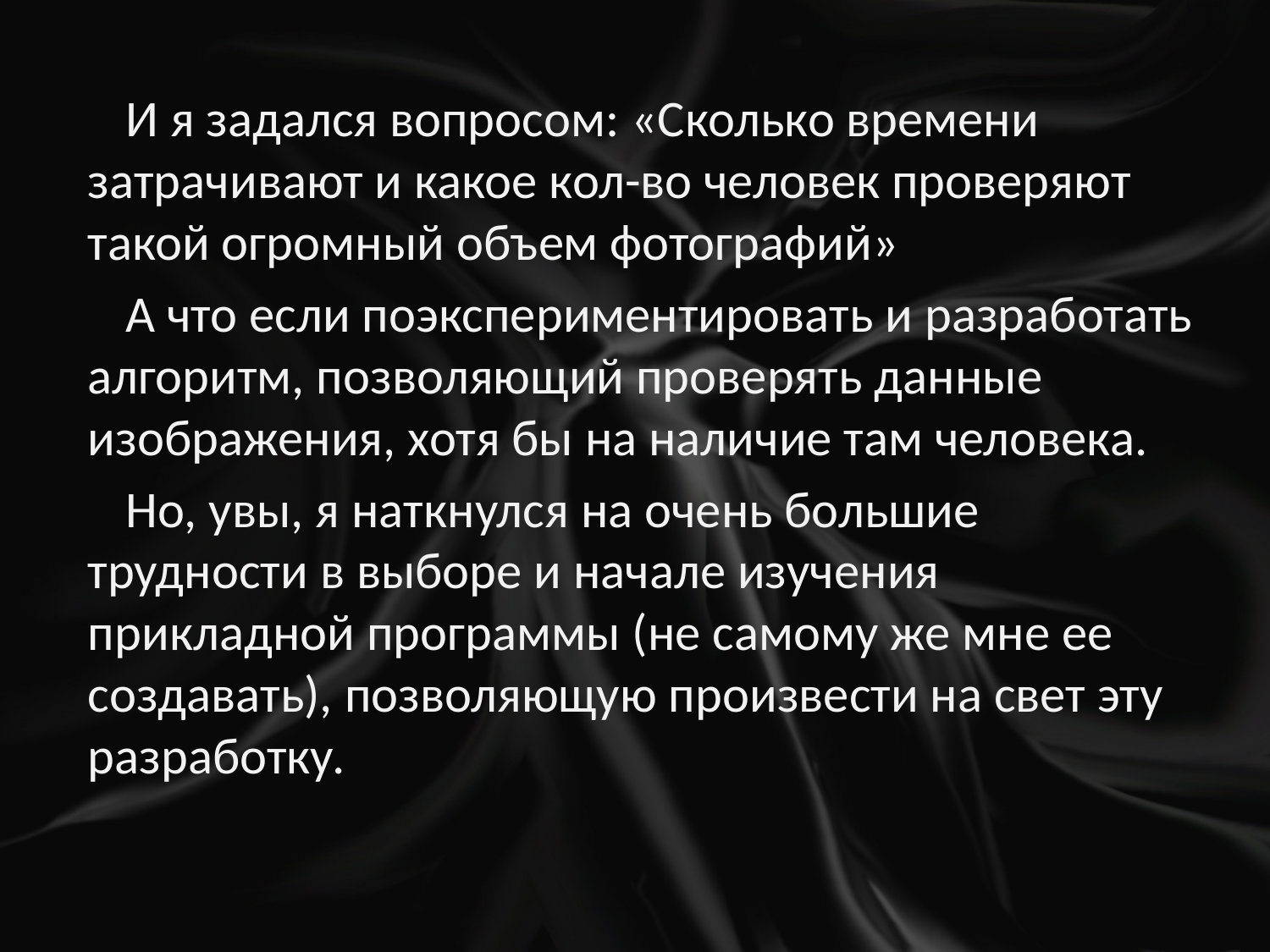

И я задался вопросом: «Сколько времени затрачивают и какое кол-во человек проверяют такой огромный объем фотографий»
А что если поэкспериментировать и разработать алгоритм, позволяющий проверять данные изображения, хотя бы на наличие там человека.
Но, увы, я наткнулся на очень большие трудности в выборе и начале изучения прикладной программы (не самому же мне ее создавать), позволяющую произвести на свет эту разработку.